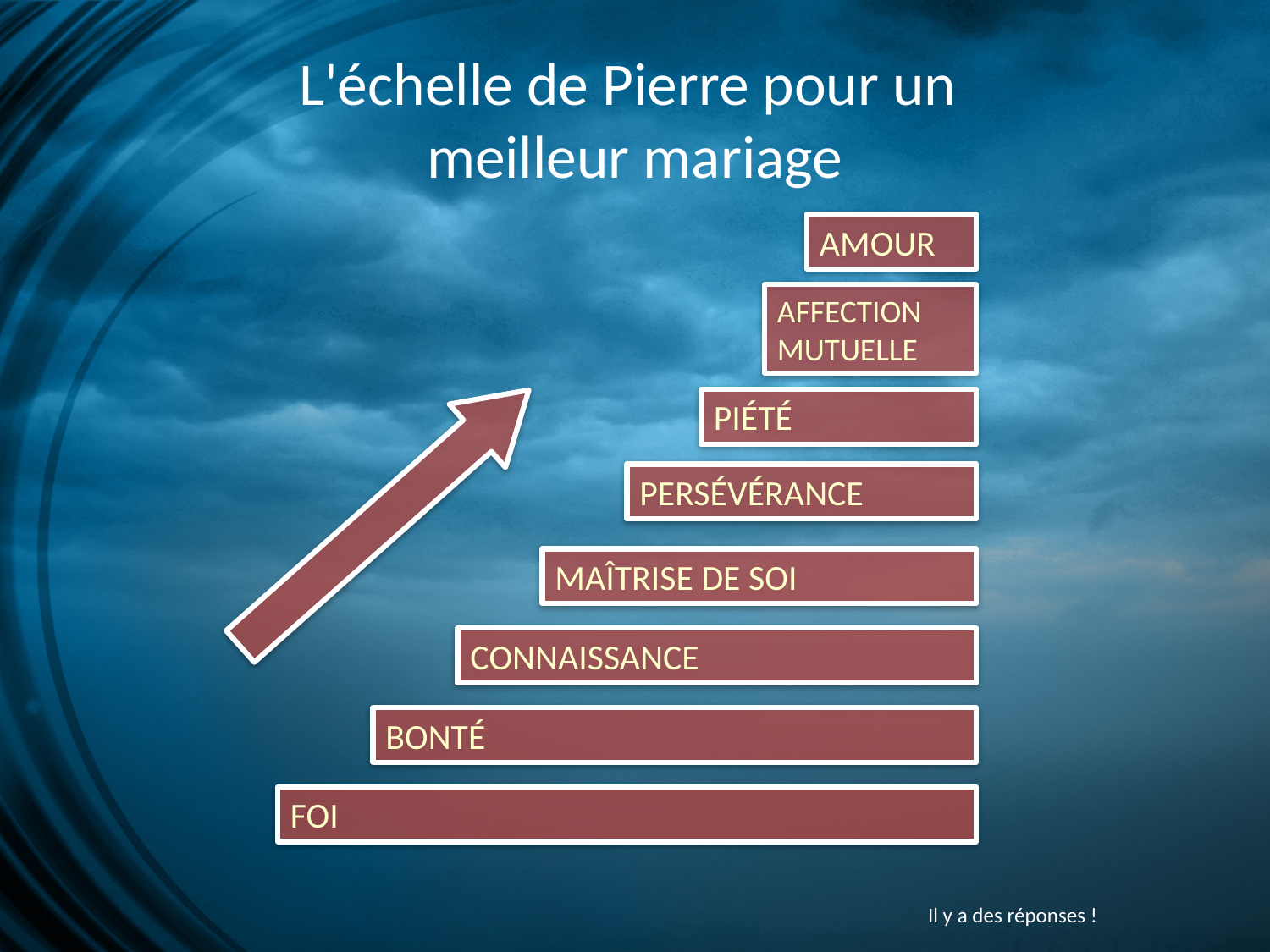

# L'échelle de Pierre pour un meilleur mariage
AMOUR
AFFECTION MUTUELLE
PIÉTÉ
PERSÉVÉRANCE

MAÎTRISE DE SOI
CONNAISSANCE
BONTÉ
FOI
Il y a des réponses !